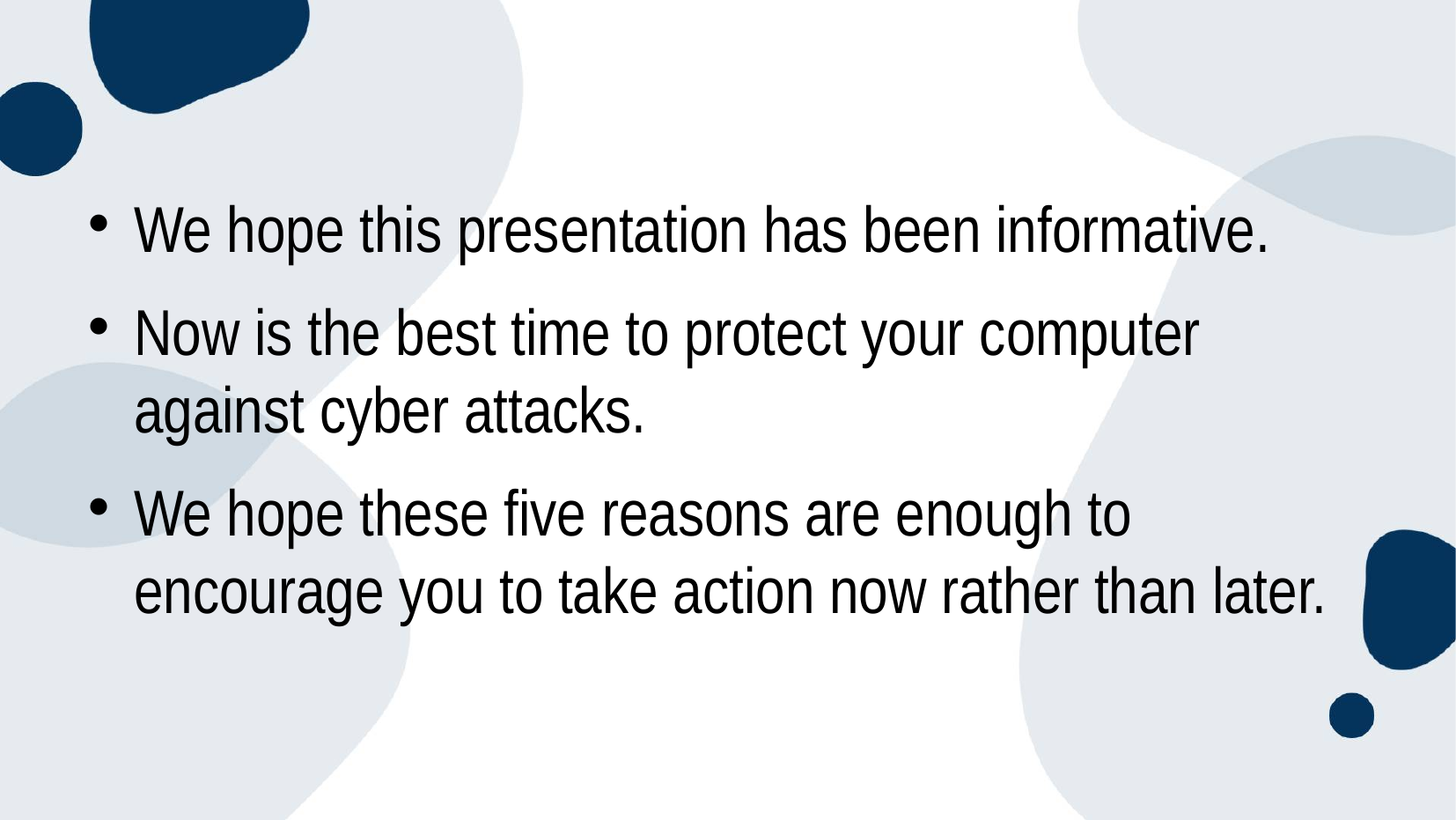

#
We hope this presentation has been informative.
Now is the best time to protect your computer against cyber attacks.
We hope these five reasons are enough to encourage you to take action now rather than later.